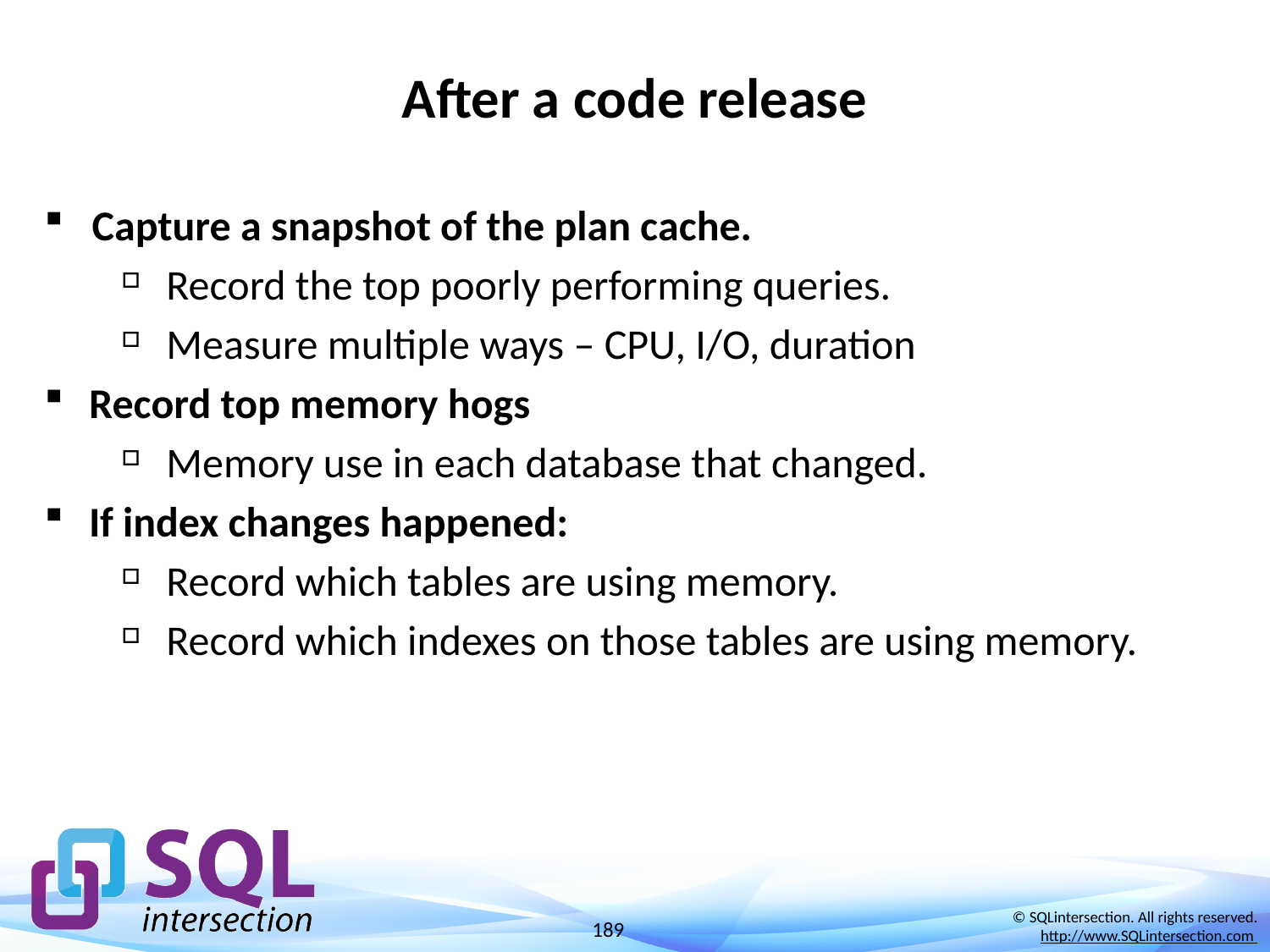

# After a code release
Capture a snapshot of the plan cache.
Record the top poorly performing queries.
Measure multiple ways – CPU, I/O, duration
Record top memory hogs
Memory use in each database that changed.
If index changes happened:
Record which tables are using memory.
Record which indexes on those tables are using memory.